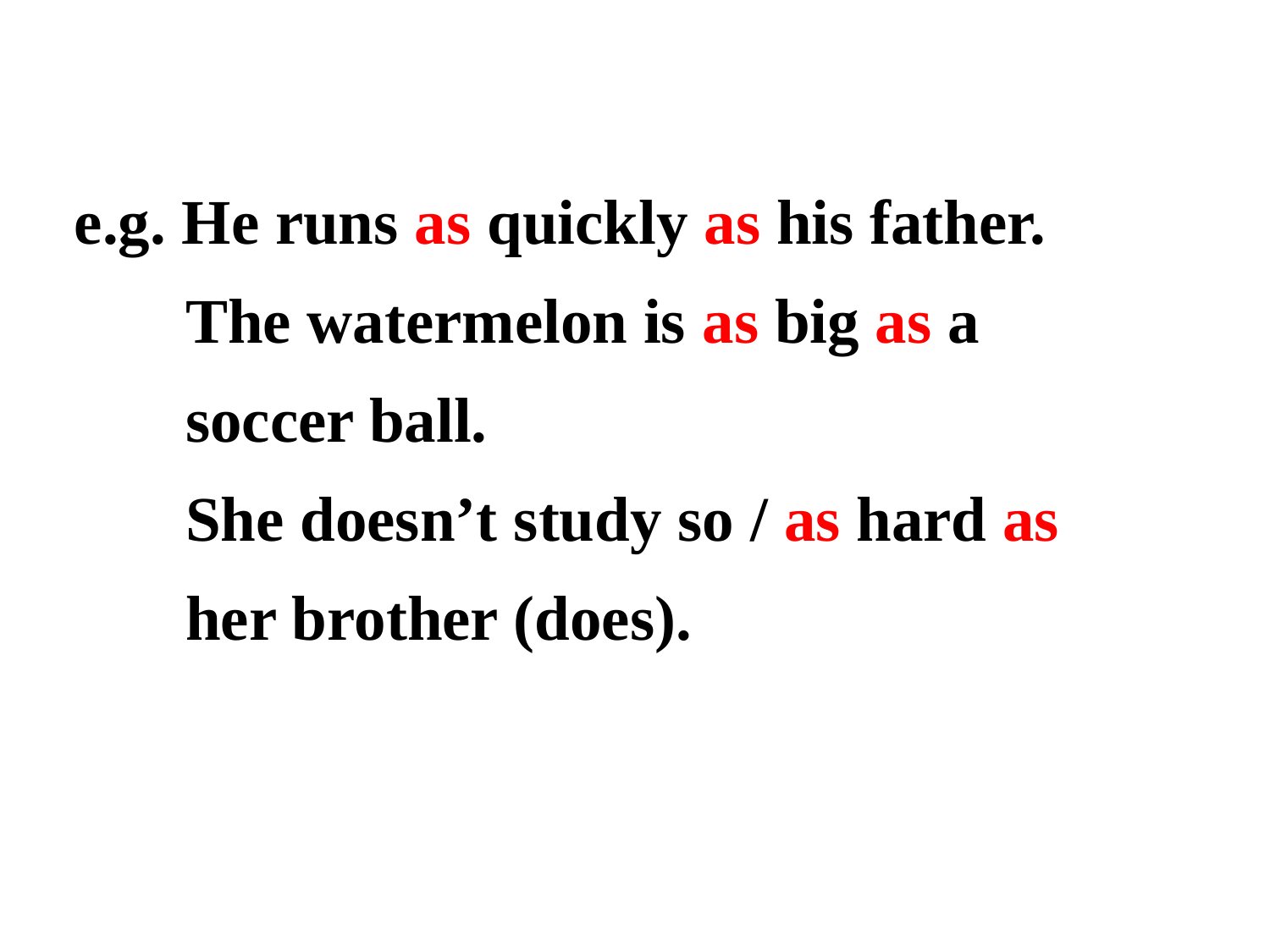

e.g. He runs as quickly as his father.
       The watermelon is as big as a
       soccer ball.
       She doesn’t study so / as hard as
       her brother (does).